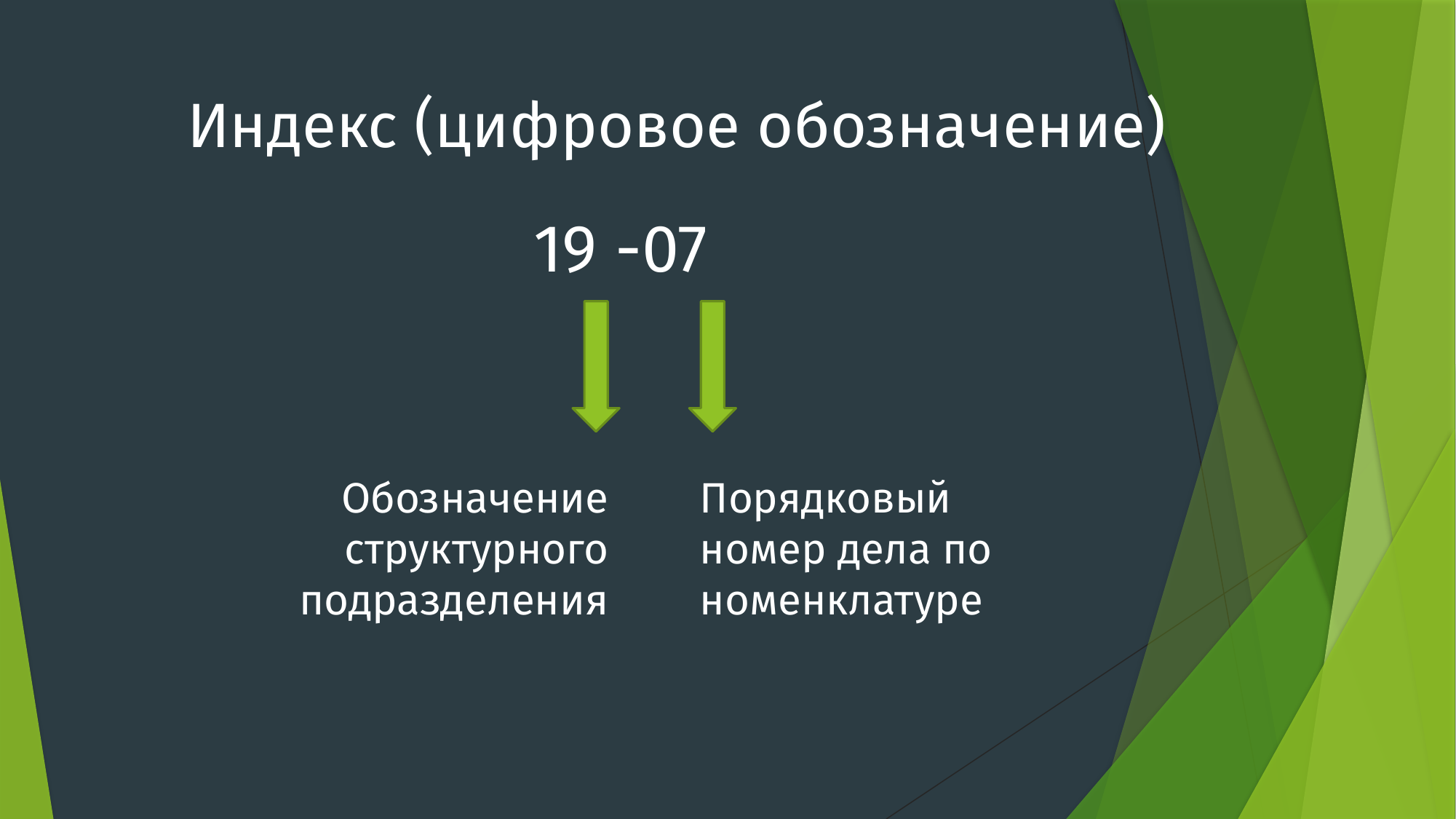

# Индекс (цифровое обозначение)
          19 -07

Обозначение структурного подразделения
Порядковый номер дела по номенклатуре